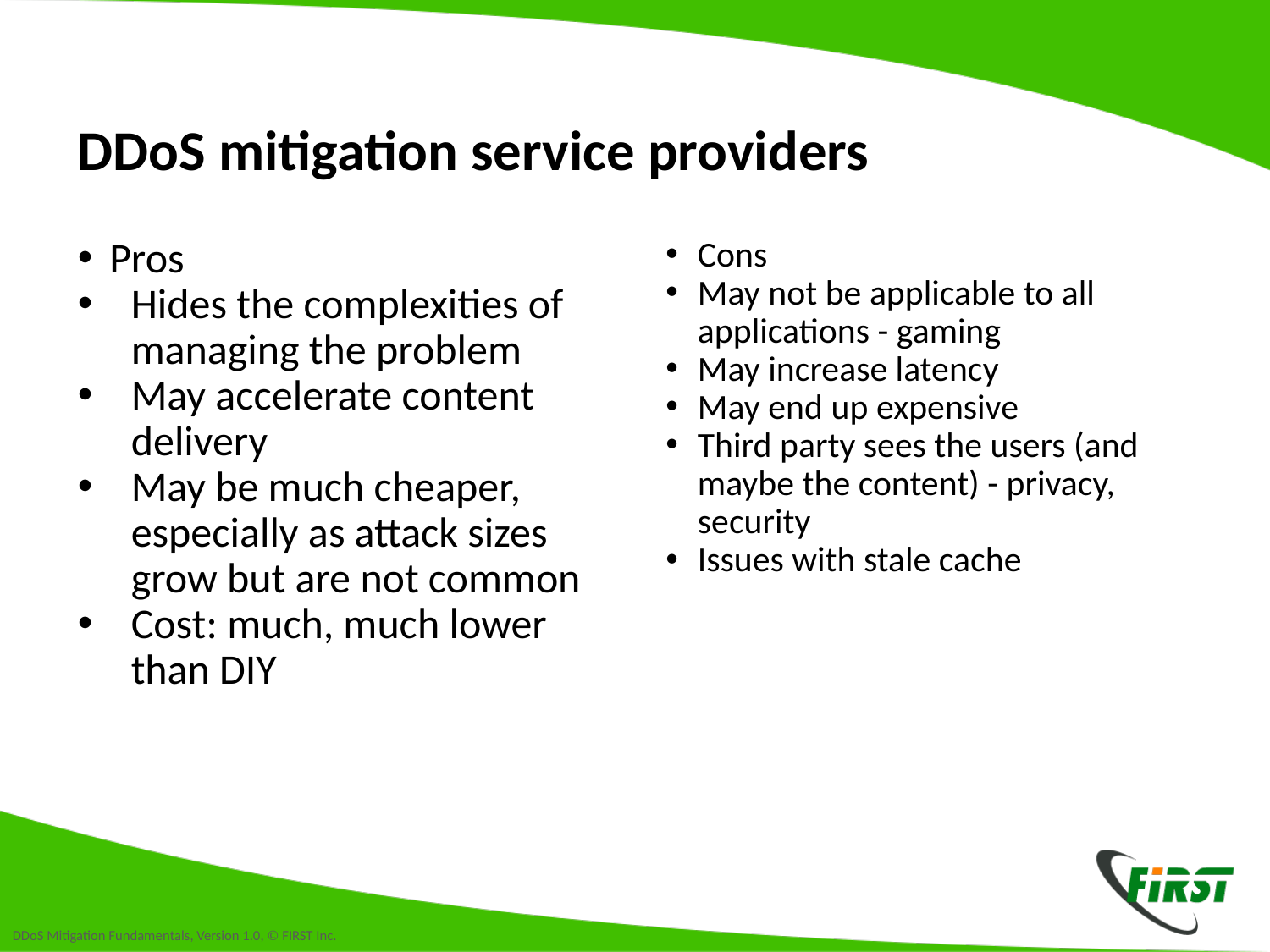

# DDoS mitigation service providers
Pros
Hides the complexities of managing the problem
May accelerate content delivery
May be much cheaper, especially as attack sizes grow but are not common
Cost: much, much lower than DIY

Cons
May not be applicable to all applications - gaming
May increase latency
May end up expensive
Third party sees the users (and maybe the content) - privacy, security
Issues with stale cache